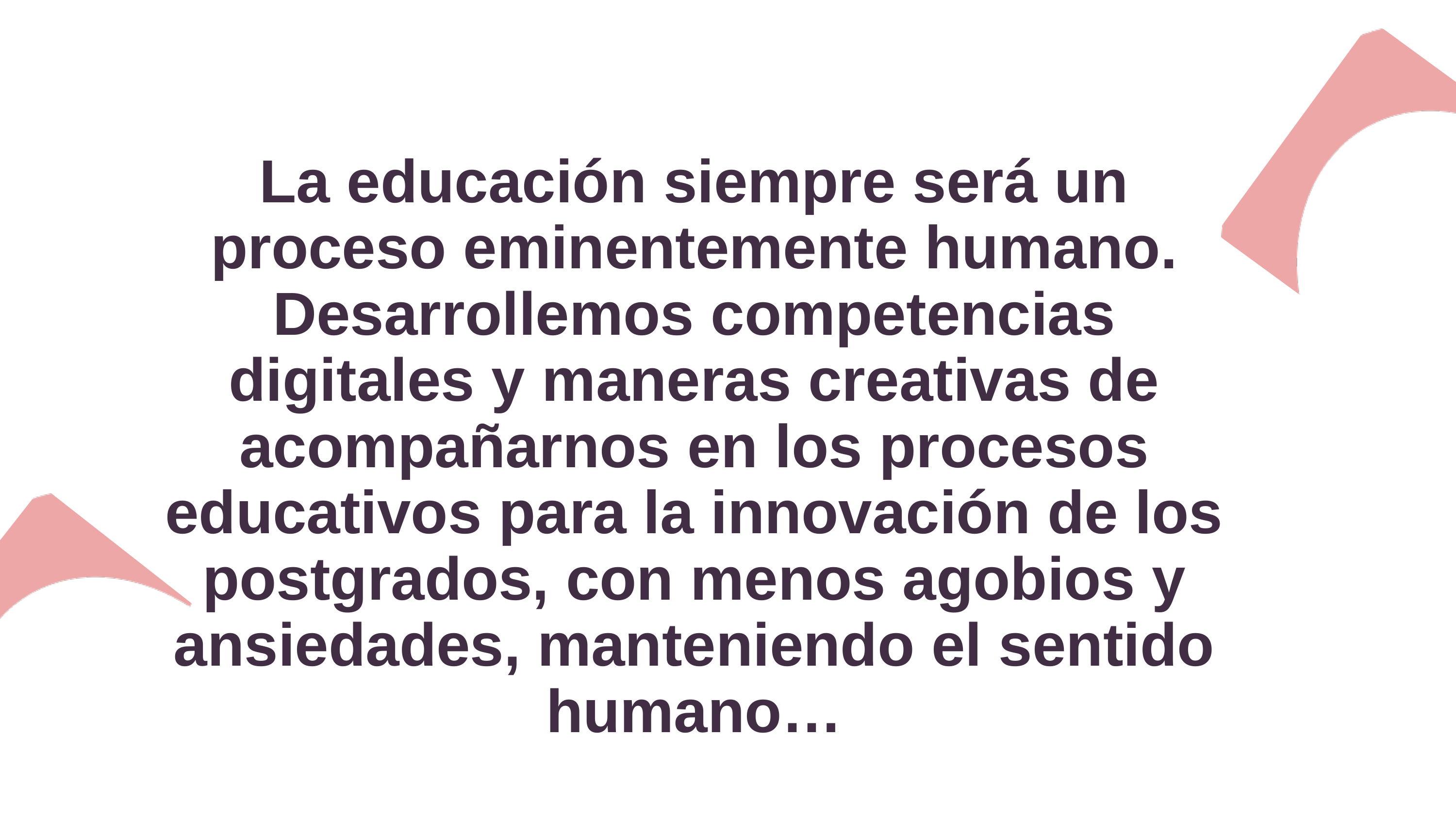

La educación siempre será un proceso eminentemente humano. Desarrollemos competencias digitales y maneras creativas de acompañarnos en los procesos educativos para la innovación de los postgrados, con menos agobios y ansiedades, manteniendo el sentido humano…